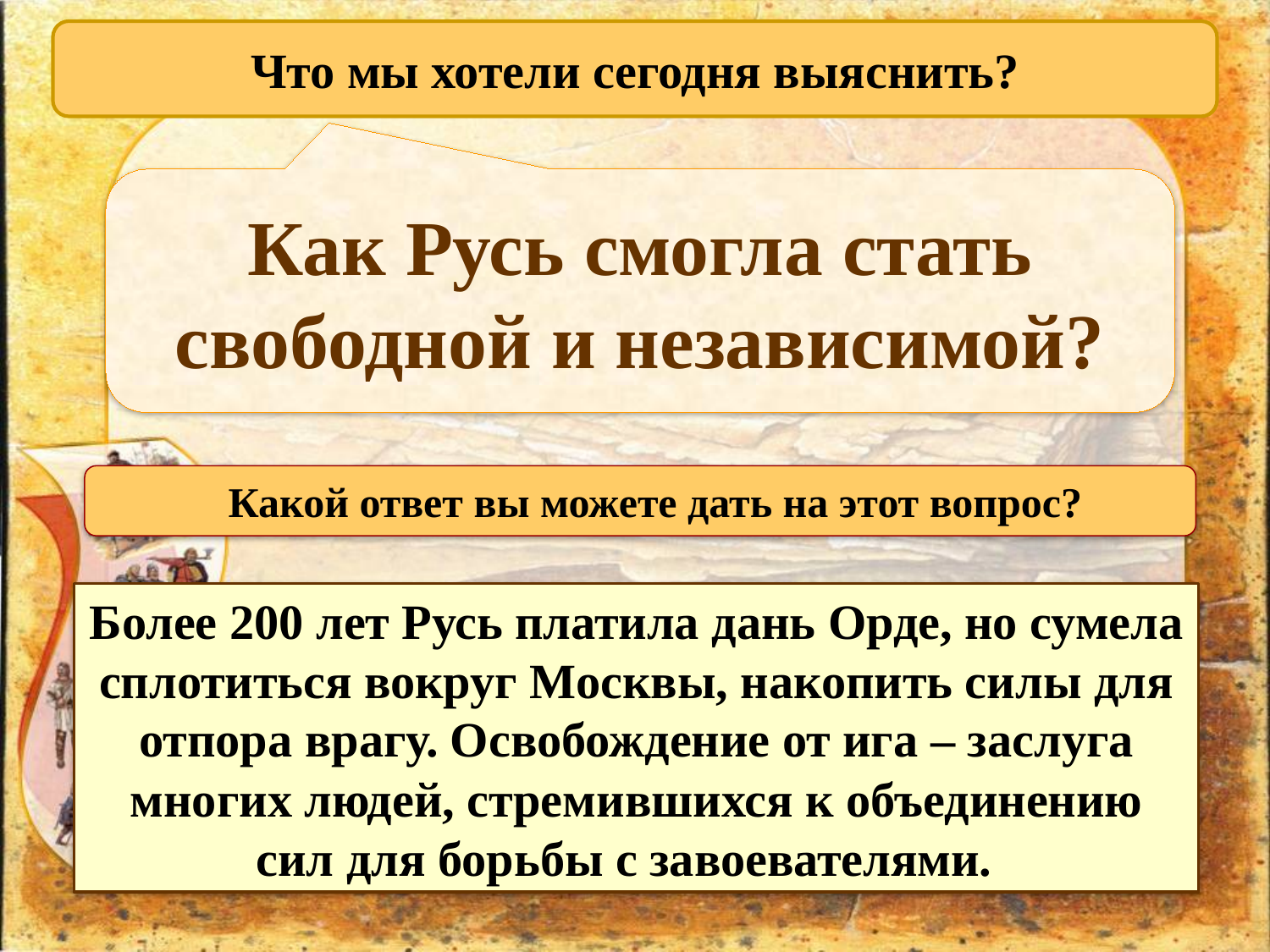

Что мы хотели сегодня выяснить?
Как Русь смогла стать свободной и независимой?
Какой ответ вы можете дать на этот вопрос?
Более 200 лет Русь платила дань Орде, но сумела сплотиться вокруг Москвы, накопить силы для отпора врагу. Освобождение от ига – заслуга многих людей, стремившихся к объединению сил для борьбы с завоевателями.